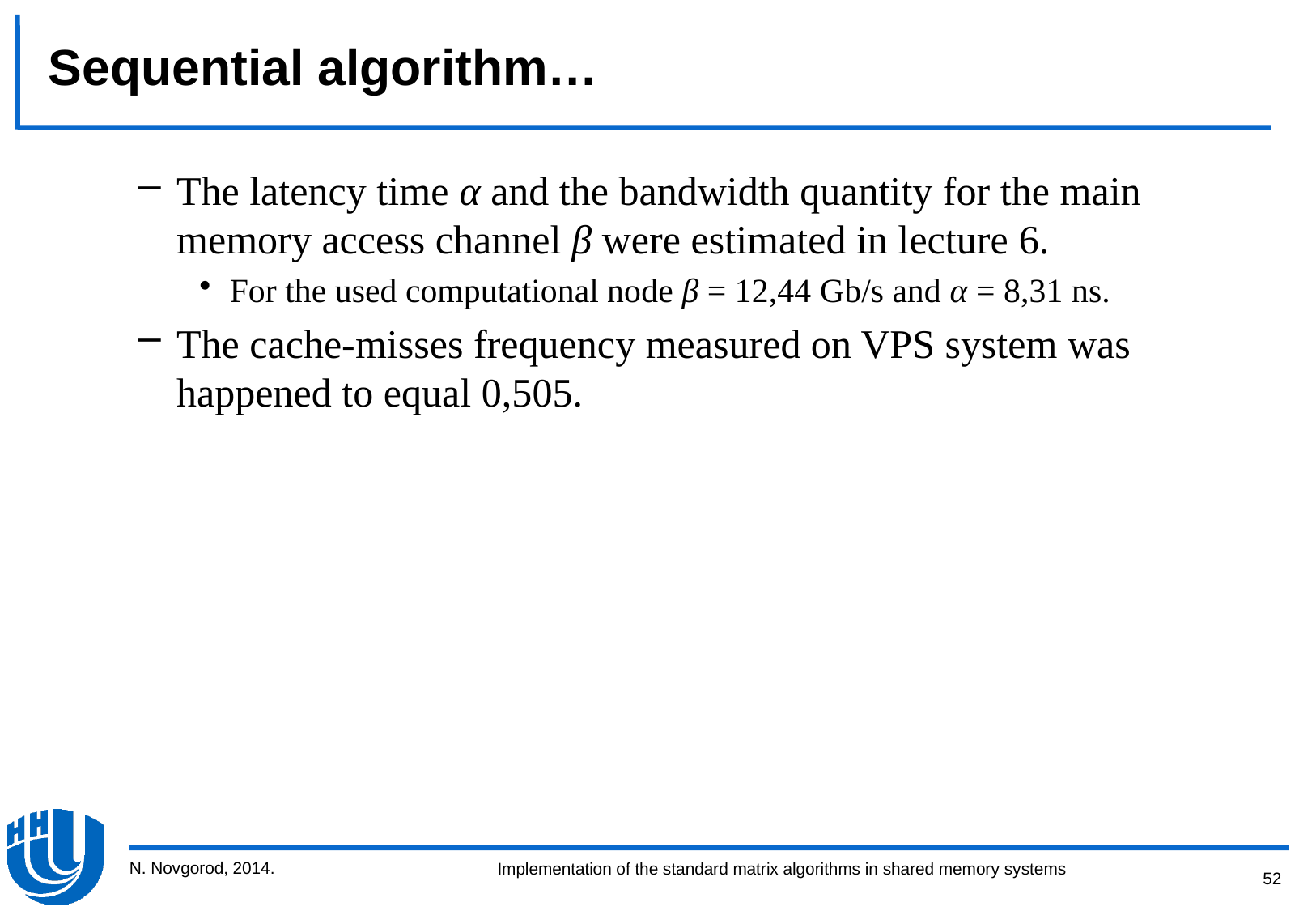

# Sequential algorithm…
The latency time α and the bandwidth quantity for the main memory access channel β were estimated in lecture 6.
For the used computational node β = 12,44 Gb/s and α = 8,31 ns.
The cache-misses frequency measured on VPS system was happened to equal 0,505.
N. Novgorod, 2014.
52
Implementation of the standard matrix algorithms in shared memory systems